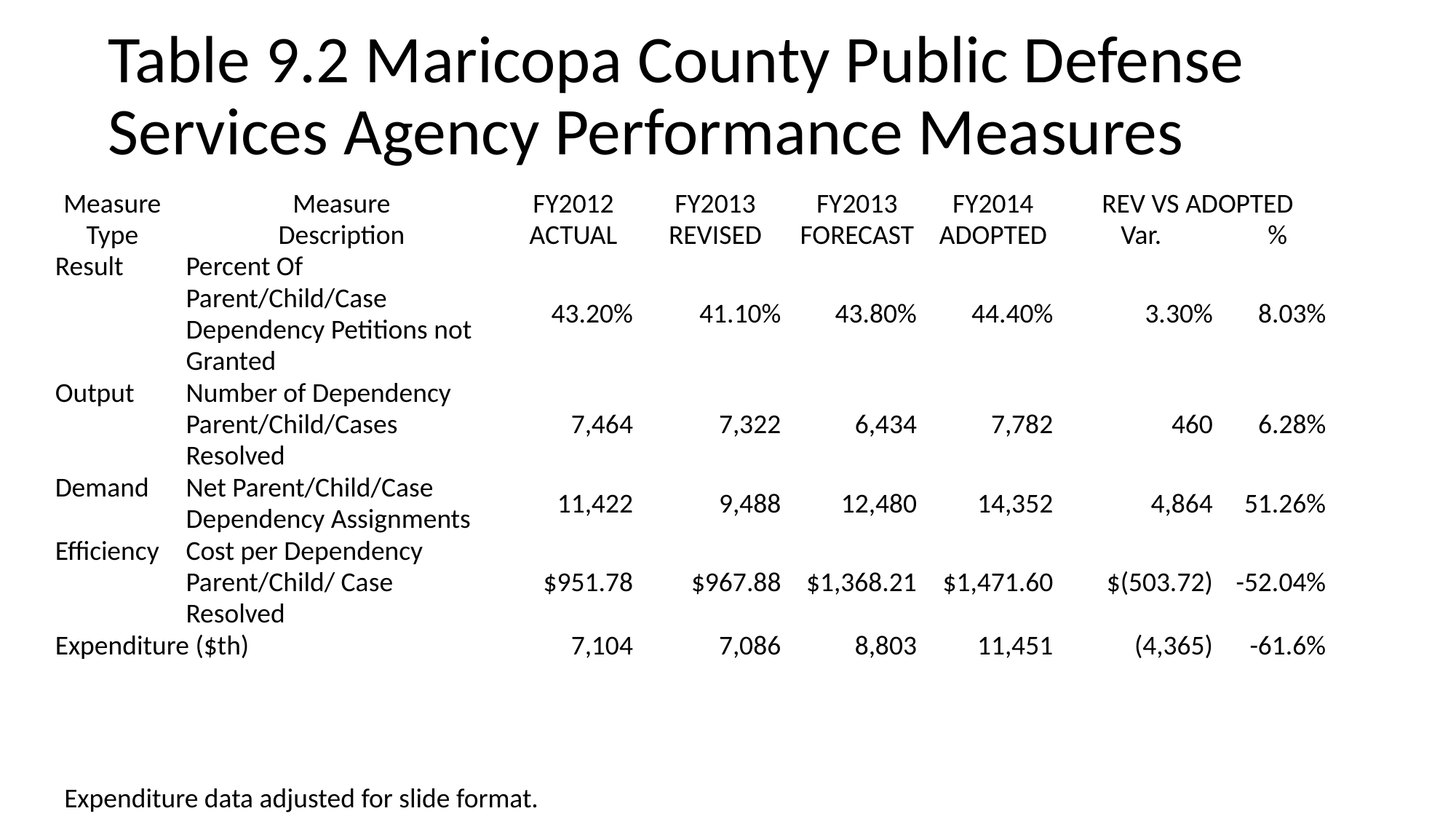

# Table 9.2 Maricopa County Public Defense Services Agency Performance Measures
| Measure | Measure | FY2012 | FY2013 | FY2013 | FY2014 | REV VS ADOPTED |  |
| --- | --- | --- | --- | --- | --- | --- | --- |
| Type | Description | ACTUAL | REVISED | FORECAST | ADOPTED | Var. | % |
| Result | Percent Of Parent/Child/Case Dependency Petitions not Granted | 43.20% | 41.10% | 43.80% | 44.40% | 3.30% | 8.03% |
| Output | Number of Dependency Parent/Child/Cases Resolved | 7,464 | 7,322 | 6,434 | 7,782 | 460 | 6.28% |
| Demand | Net Parent/Child/Case Dependency Assignments | 11,422 | 9,488 | 12,480 | 14,352 | 4,864 | 51.26% |
| Efficiency | Cost per Dependency Parent/Child/ Case Resolved | $951.78 | $967.88 | $1,368.21 | $1,471.60 | $(503.72) | -52.04% |
| Expenditure ($th) |  | 7,104 | 7,086 | 8,803 | 11,451 | (4,365) | -61.6% |
Expenditure data adjusted for slide format.